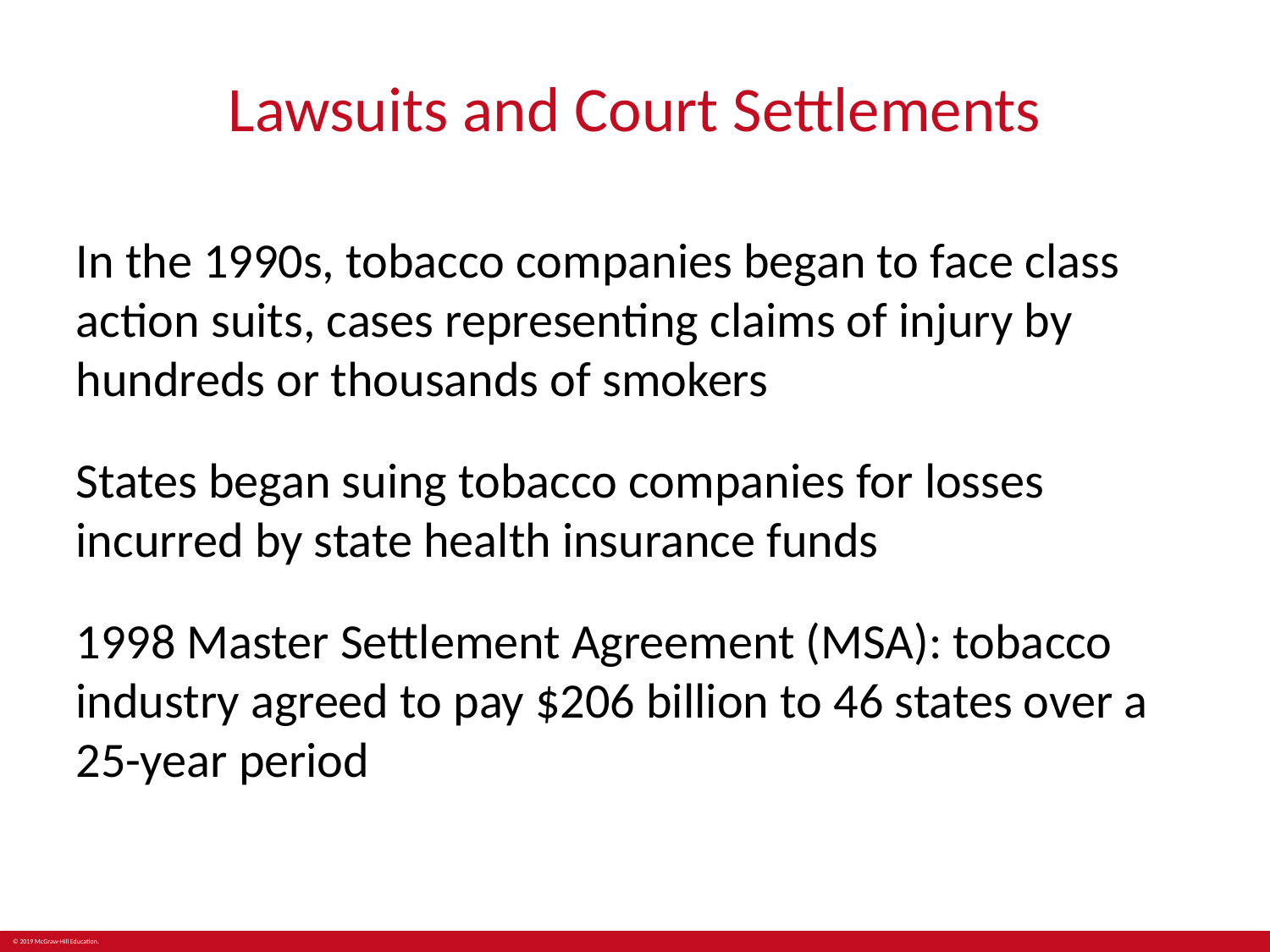

# Lawsuits and Court Settlements
In the 1990s, tobacco companies began to face class action suits, cases representing claims of injury by hundreds or thousands of smokers
States began suing tobacco companies for losses incurred by state health insurance funds
1998 Master Settlement Agreement (MSA): tobacco industry agreed to pay $206 billion to 46 states over a 25-year period